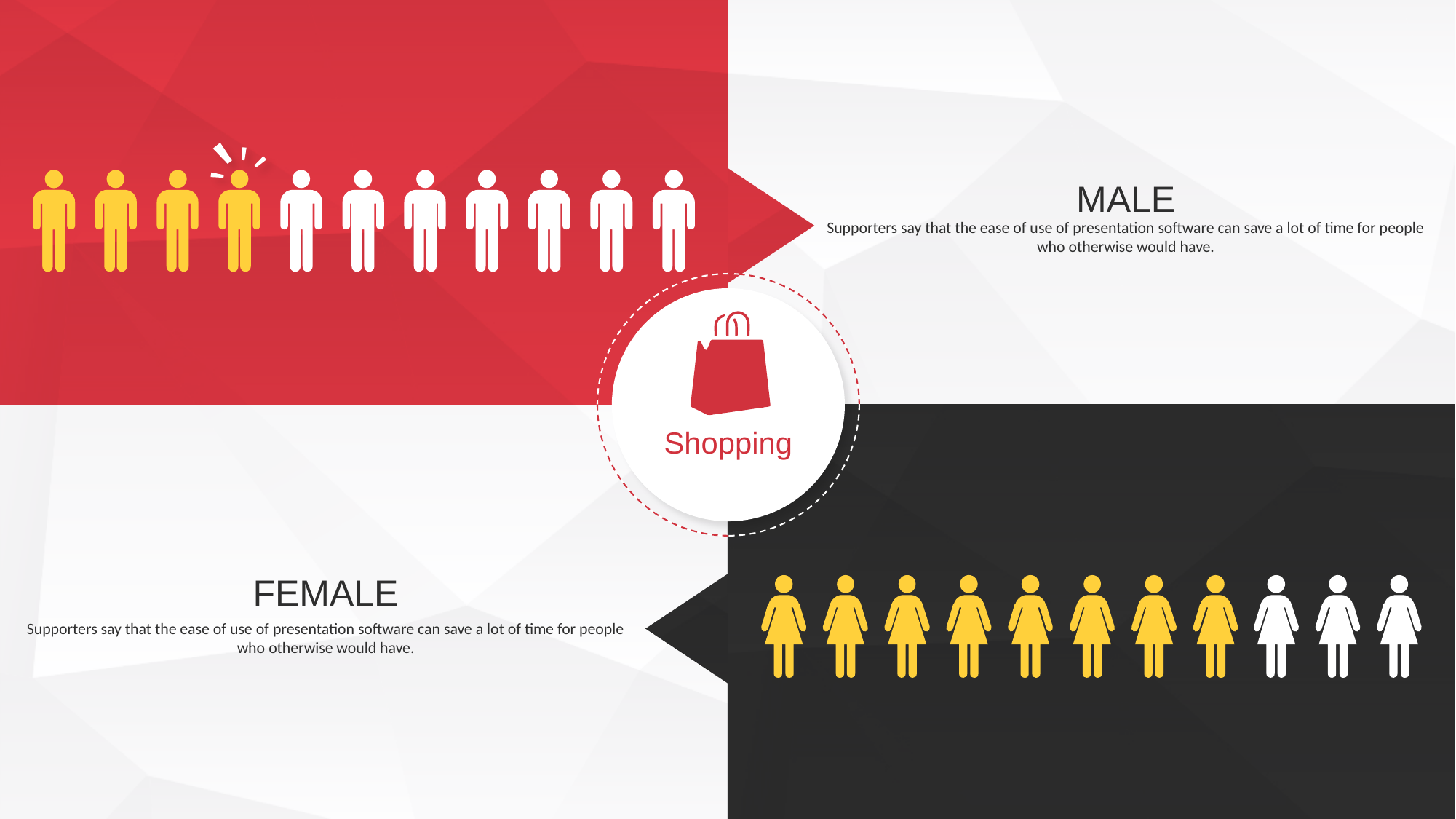

MALE

Supporters say that the ease of use of presentation software can save a lot of time for people who otherwise would have.

Shopping
FEMALE

Supporters say that the ease of use of presentation software can save a lot of time for people who otherwise would have.